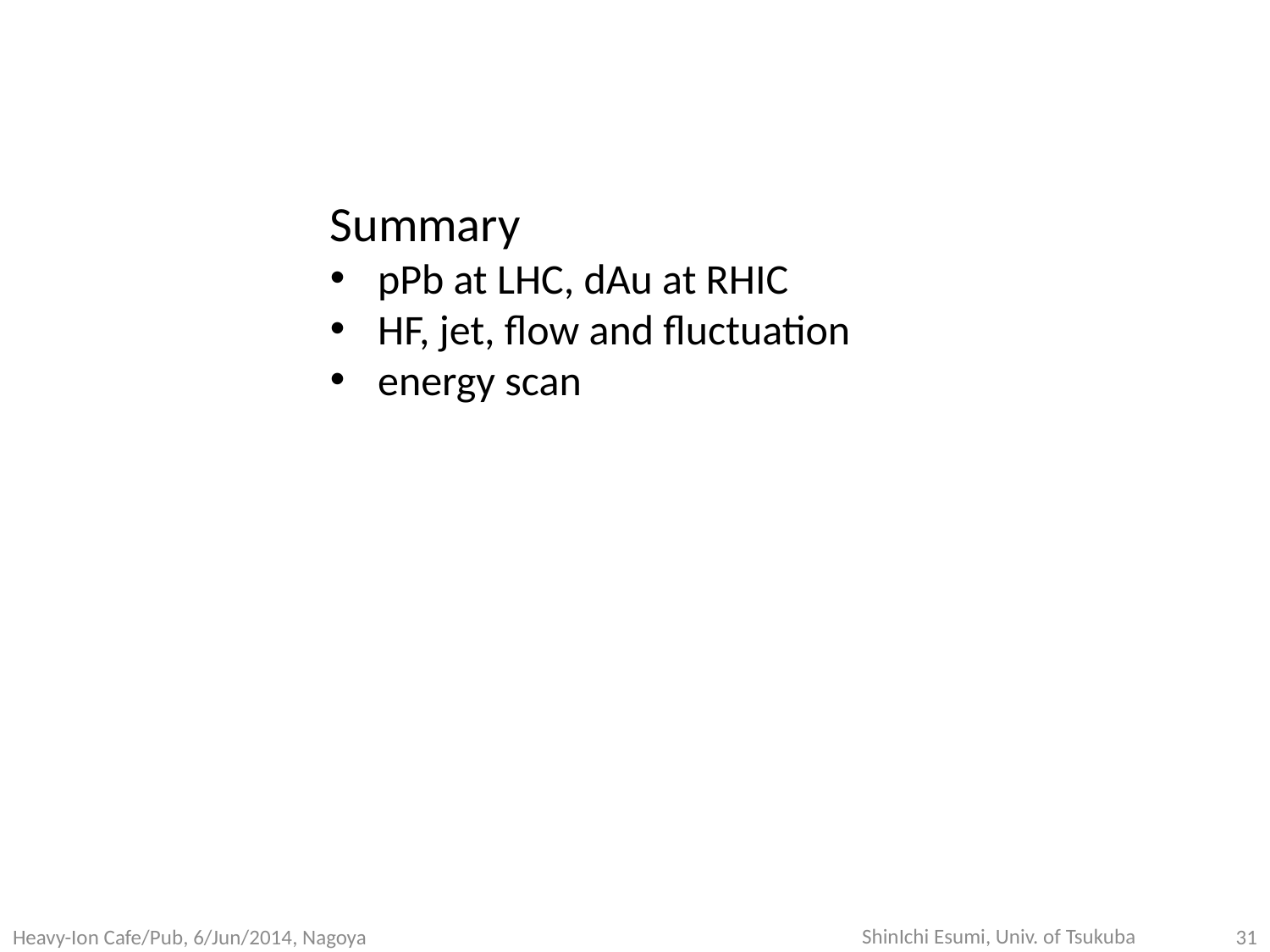

Summary
pPb at LHC, dAu at RHIC
HF, jet, flow and fluctuation
energy scan
ShinIchi Esumi, Univ. of Tsukuba
31
Heavy-Ion Cafe/Pub, 6/Jun/2014, Nagoya